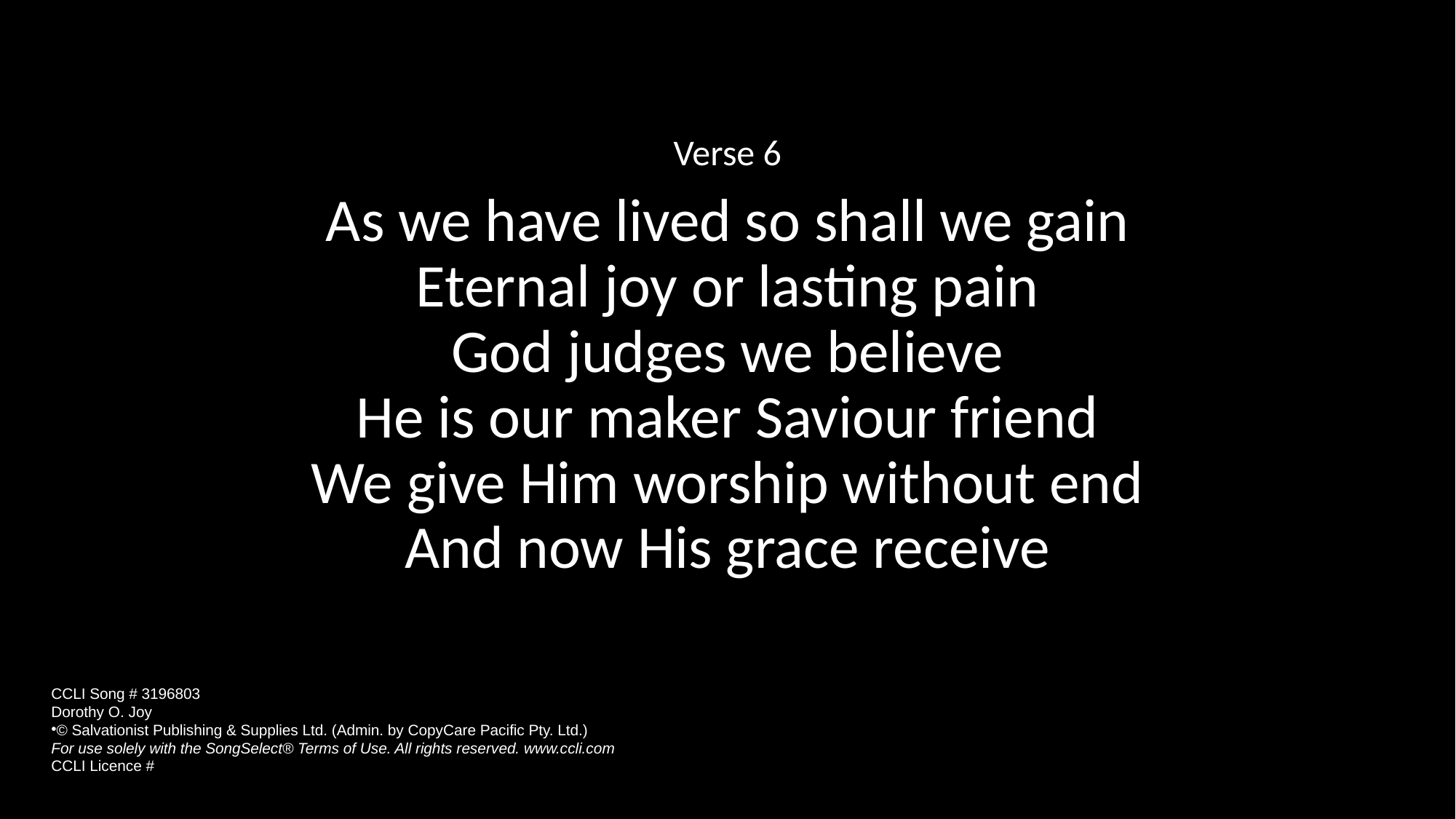

Verse 6
As we have lived so shall we gain
Eternal joy or lasting pain
God judges we believe
He is our maker Saviour friend
We give Him worship without end
And now His grace receive

CCLI Song # 3196803
Dorothy O. Joy
© Salvationist Publishing & Supplies Ltd. (Admin. by CopyCare Pacific Pty. Ltd.)
For use solely with the SongSelect® Terms of Use. All rights reserved. www.ccli.com
CCLI Licence #